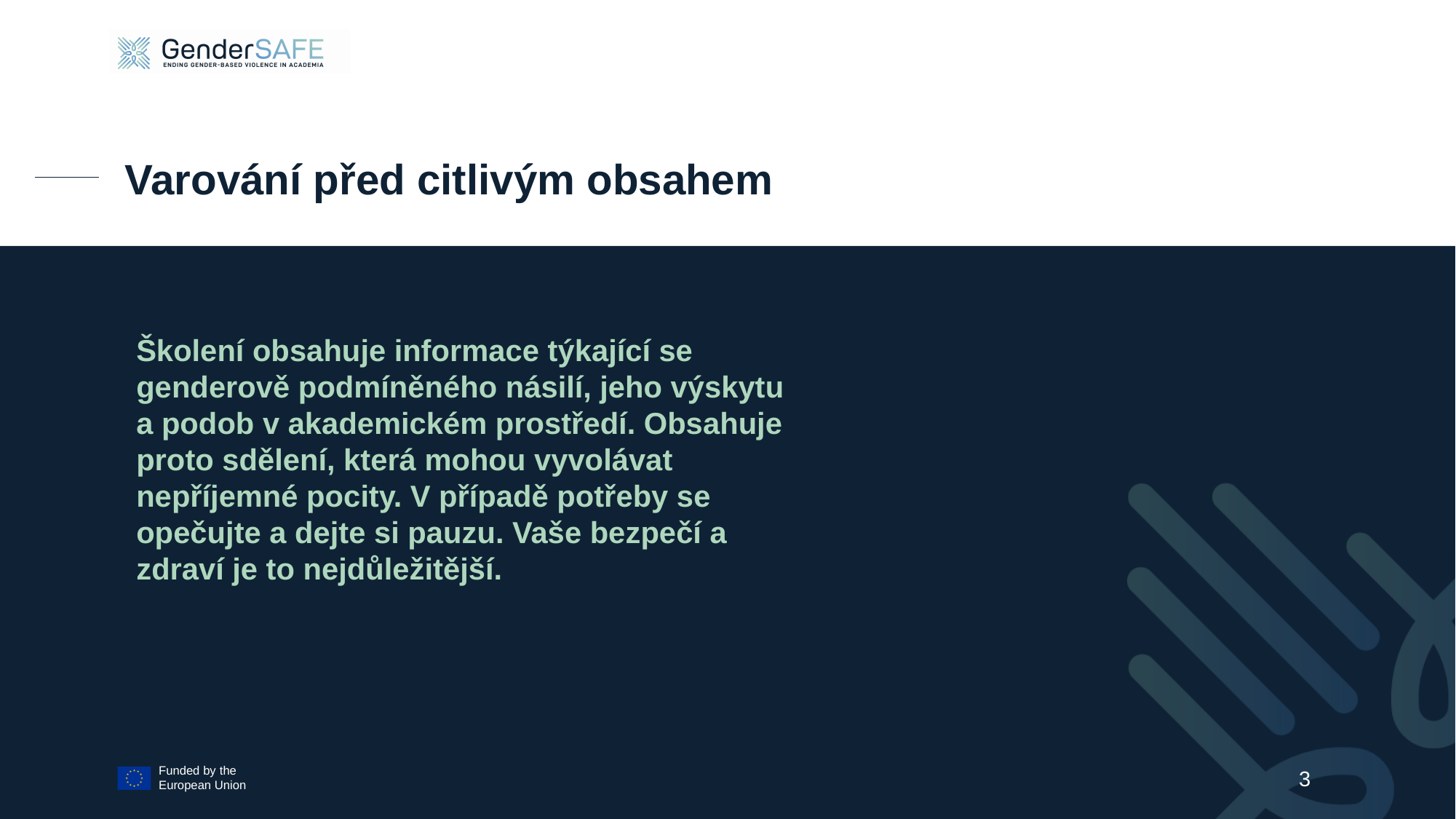

Varování před citlivým obsahem
Školení obsahuje informace týkající se genderově podmíněného násilí, jeho výskytu a podob v akademickém prostředí. Obsahuje proto sdělení, která mohou vyvolávat nepříjemné pocity. V případě potřeby se opečujte a dejte si pauzu. Vaše bezpečí a zdraví je to nejdůležitější.